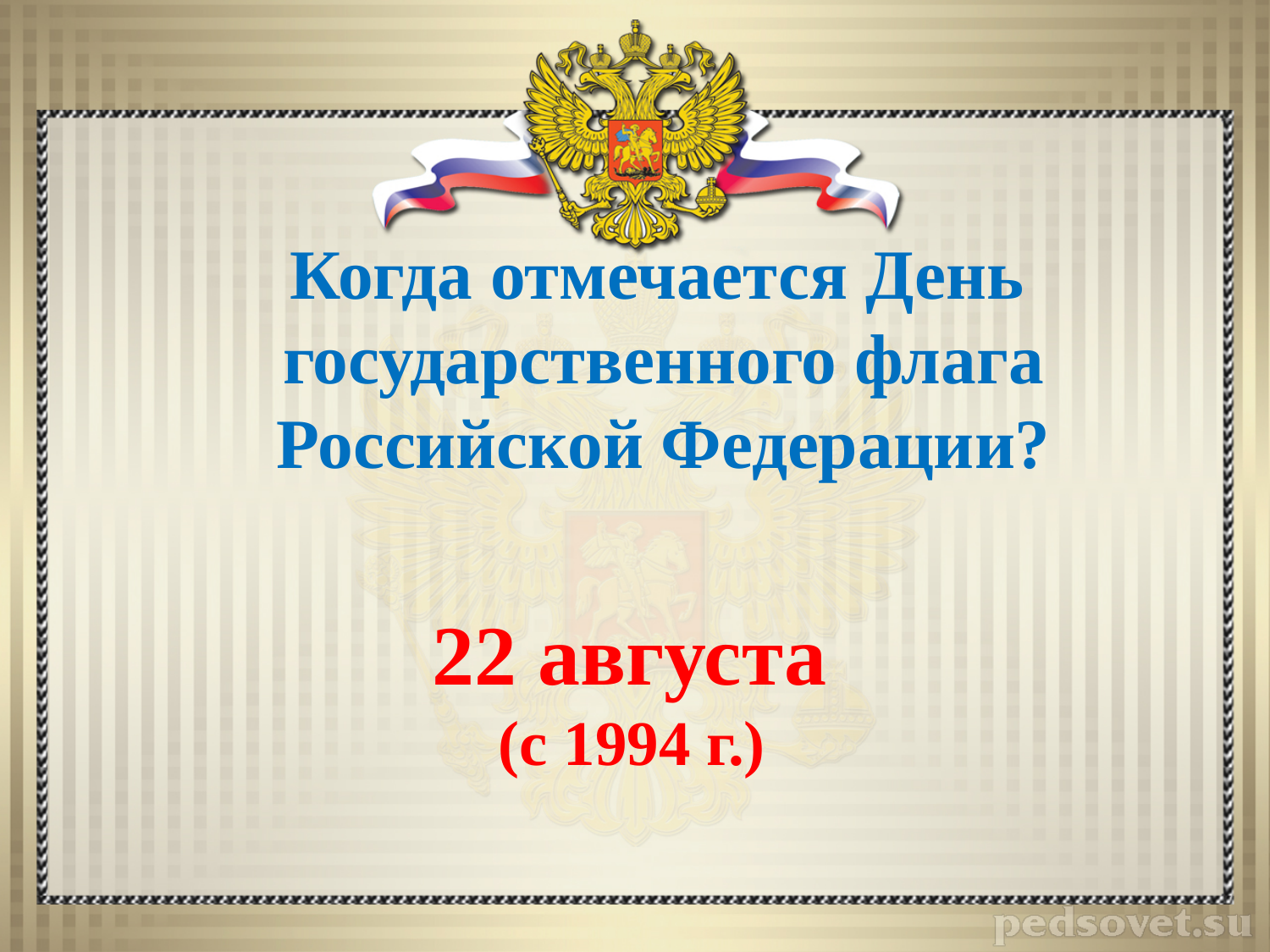

Когда отмечается День государственного флага Российской Федерации?

22 августа
(с 1994 г.)